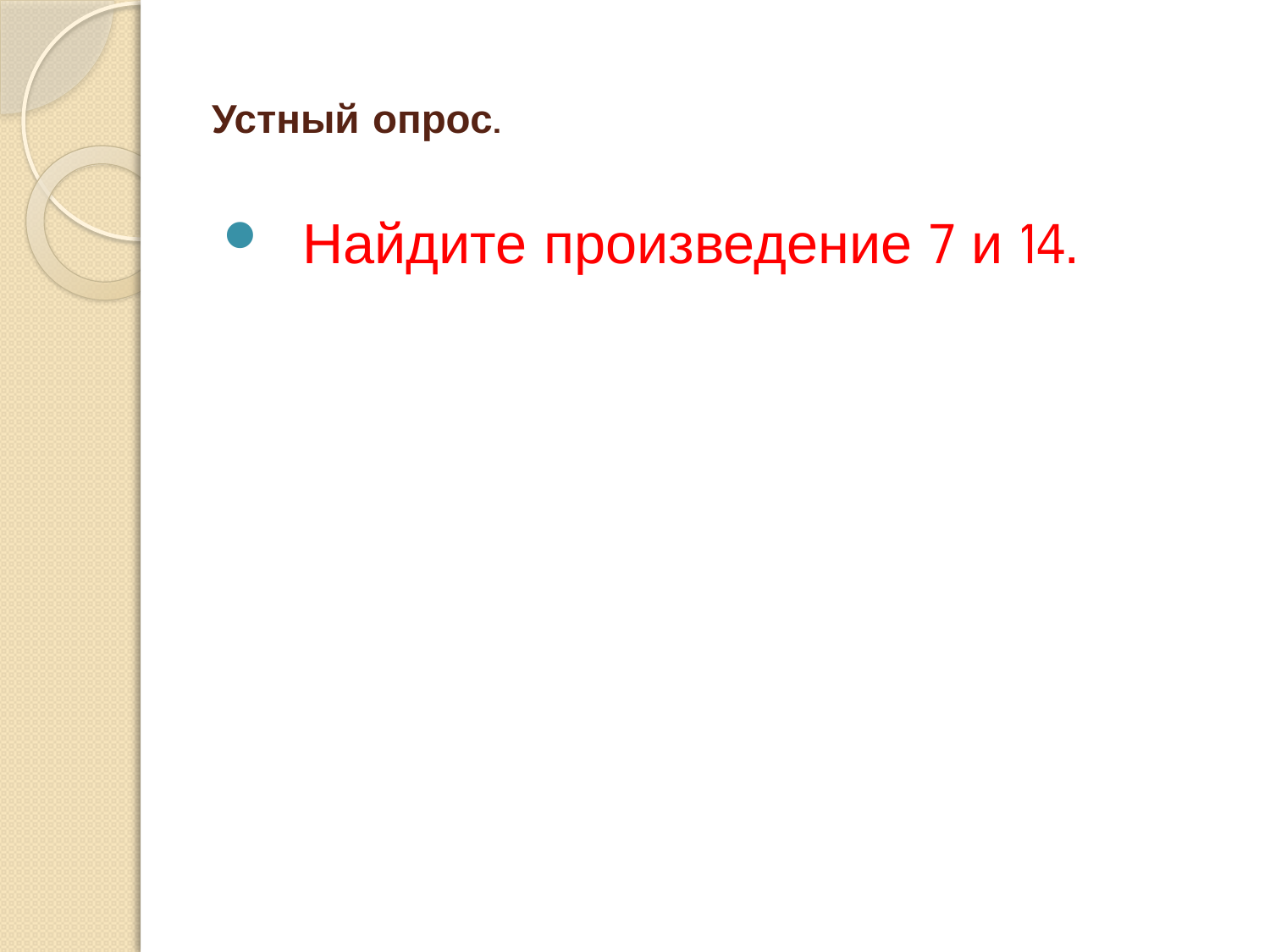

# Устный опрос.
  Найдите произведение 7 и 14.